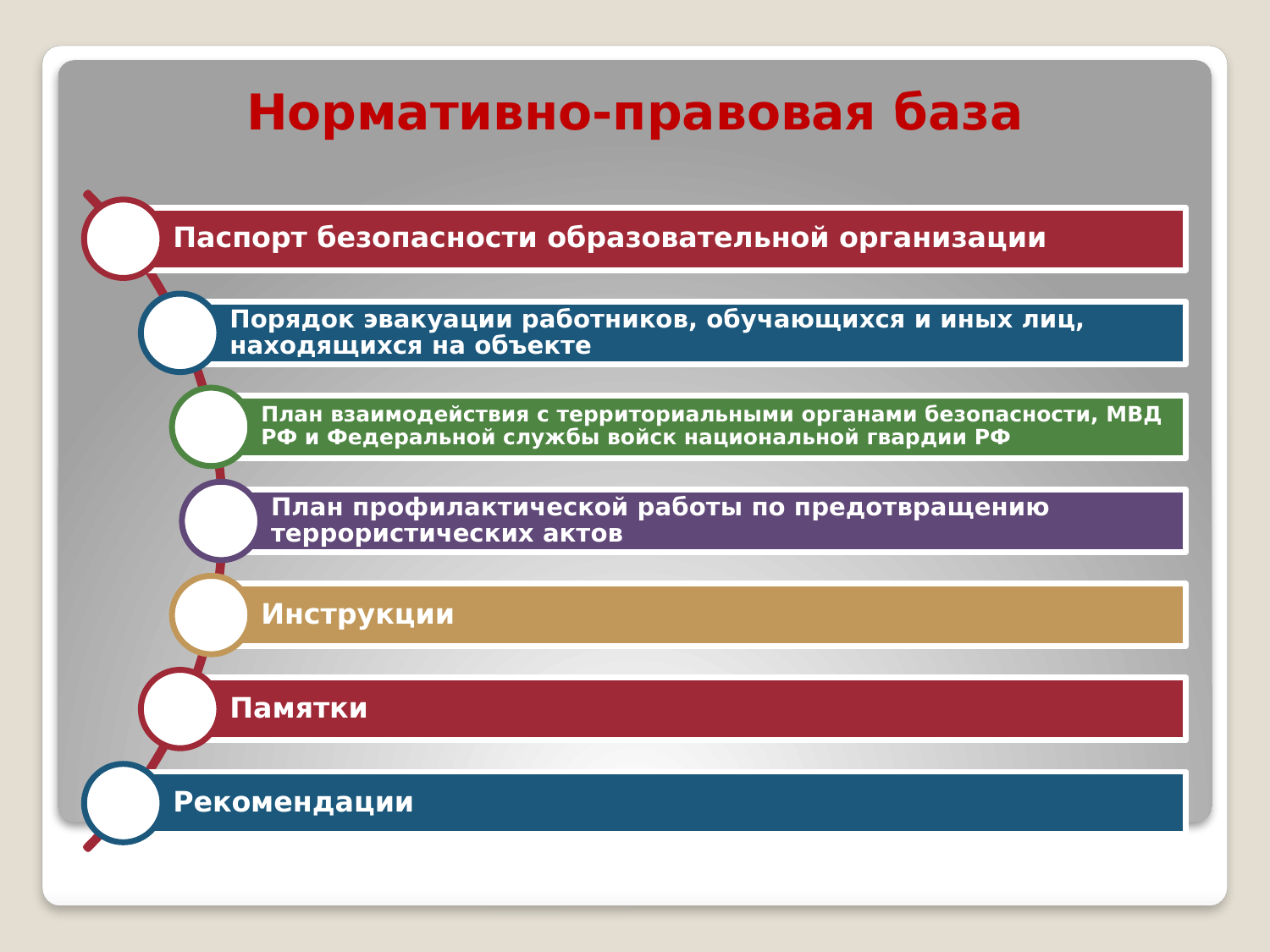

# Нормативно-правовая база
Паспорт безопасности образовательной организации
Порядок эвакуации работников, обучающихся и иных лиц, находящихся на объекте
План взаимодействия с территориальными органами безопасности, МВД РФ и Федеральной службы войск национальной гвардии РФ
План профилактической работы по предотвращению террористических актов
Инструкции
Памятки
Рекомендации